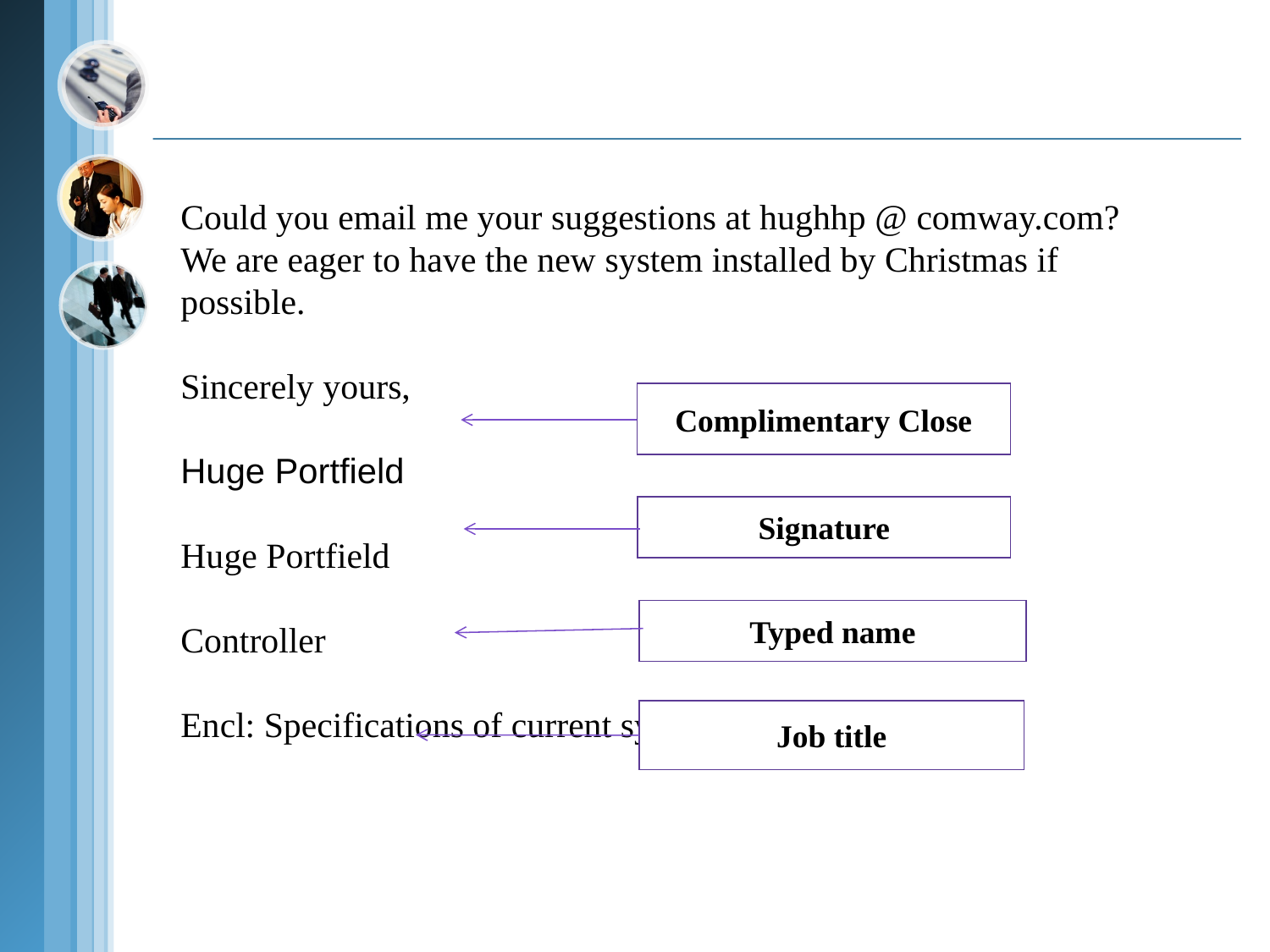

Could you email me your suggestions at hughhp @ comway.com?
We are eager to have the new system installed by Christmas if
possible.

Sincerely yours,

Huge Portfield

Huge Portfield

Controller

Encl: Specifications of current system data bases in use.

Complimentary Close
Signature
Typed name
Job title